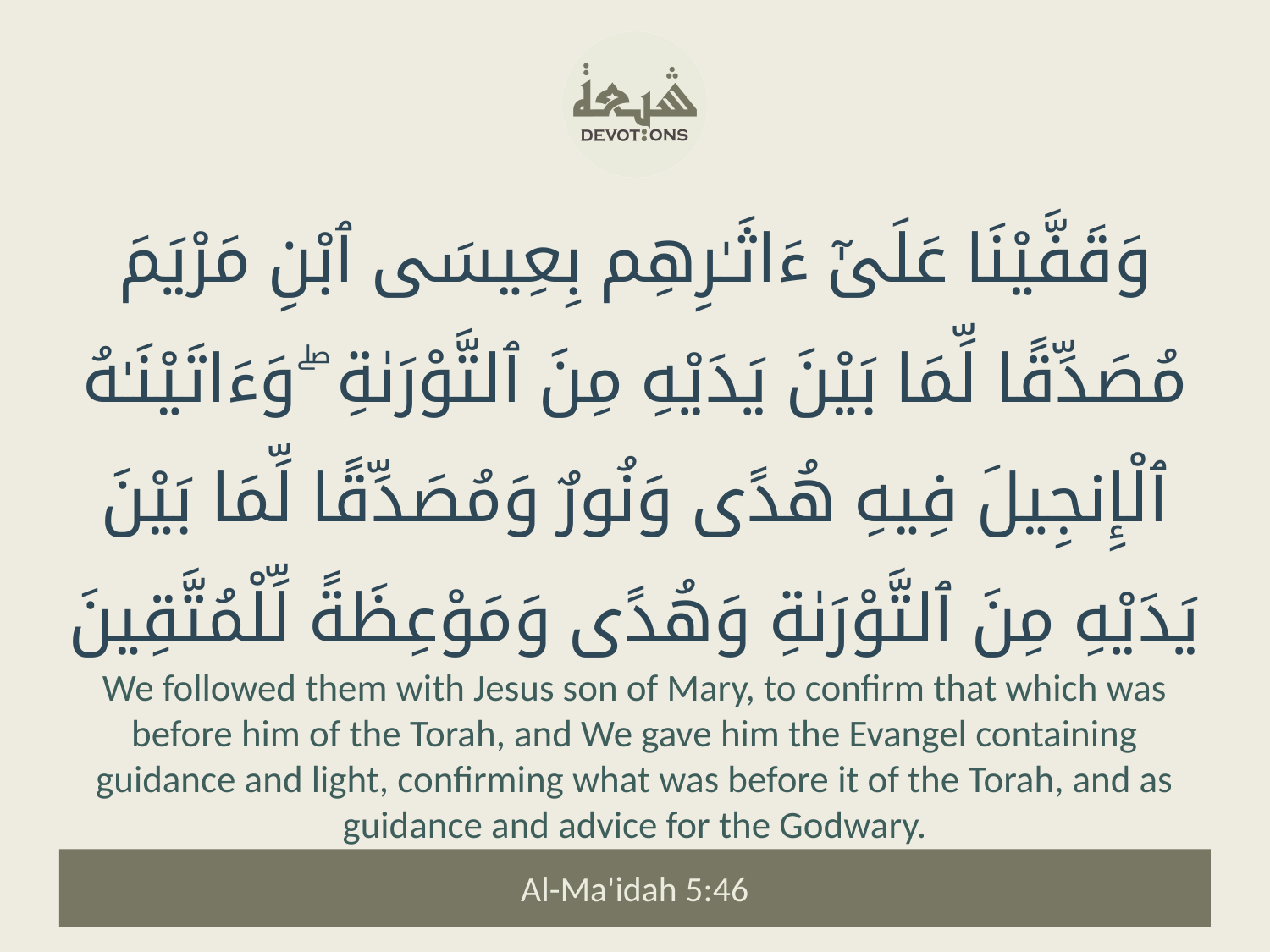

وَقَفَّيْنَا عَلَىٰٓ ءَاثَـٰرِهِم بِعِيسَى ٱبْنِ مَرْيَمَ مُصَدِّقًا لِّمَا بَيْنَ يَدَيْهِ مِنَ ٱلتَّوْرَىٰةِ ۖ وَءَاتَيْنَـٰهُ ٱلْإِنجِيلَ فِيهِ هُدًى وَنُورٌ وَمُصَدِّقًا لِّمَا بَيْنَ يَدَيْهِ مِنَ ٱلتَّوْرَىٰةِ وَهُدًى وَمَوْعِظَةً لِّلْمُتَّقِينَ
We followed them with Jesus son of Mary, to confirm that which was before him of the Torah, and We gave him the Evangel containing guidance and light, confirming what was before it of the Torah, and as guidance and advice for the Godwary.
Al-Ma'idah 5:46